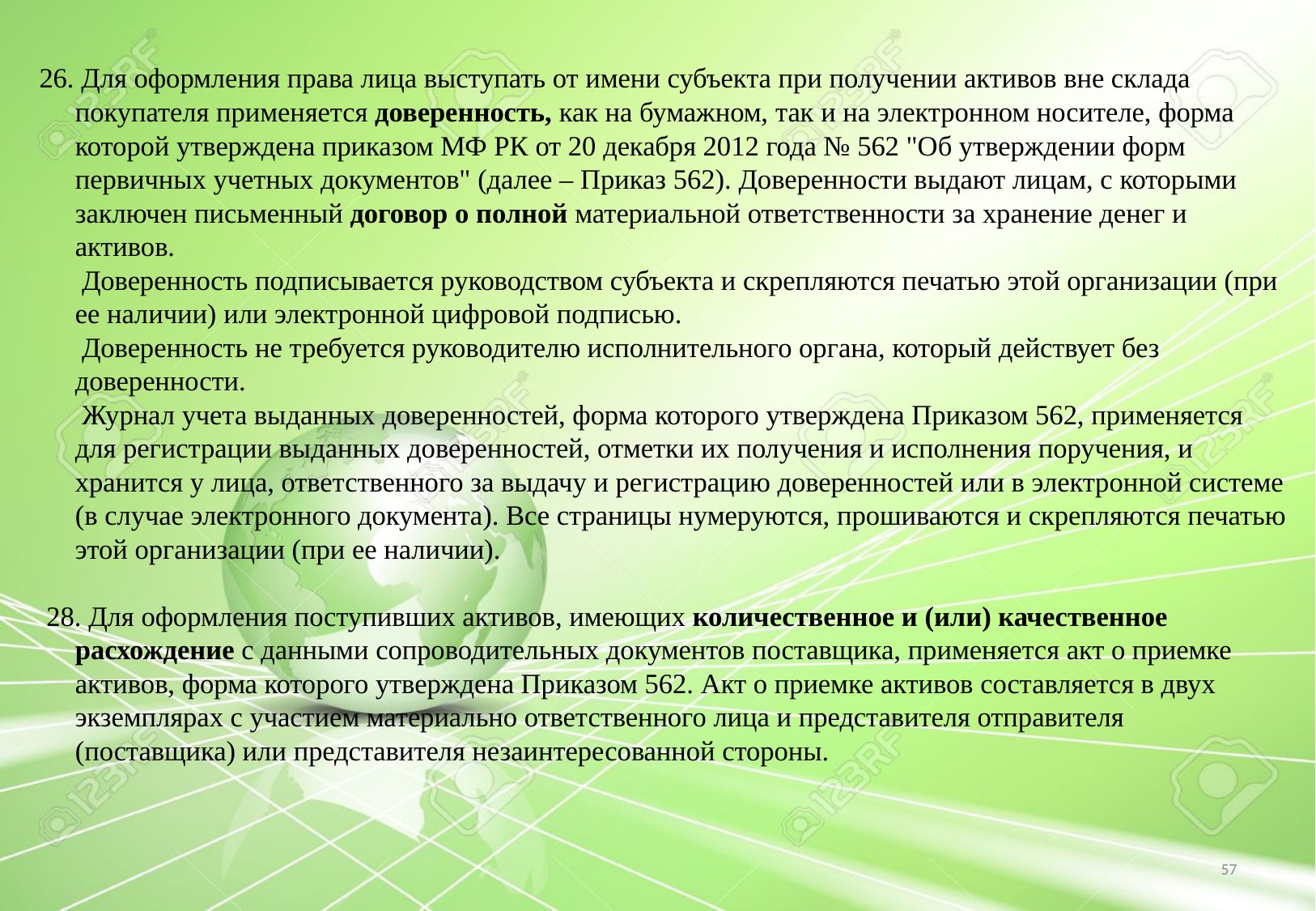

26. Для оформления права лица выступать от имени субъекта при получении активов вне склада покупателя применяется доверенность, как на бумажном, так и на электронном носителе, форма которой утверждена приказом МФ РК от 20 декабря 2012 года № 562 "Об утверждении форм первичных учетных документов" (далее – Приказ 562). Доверенности выдают лицам, с которыми заключен письменный договор о полной материальной ответственности за хранение денег и активов.
      Доверенность подписывается руководством субъекта и скрепляются печатью этой организации (при ее наличии) или электронной цифровой подписью.
      Доверенность не требуется руководителю исполнительного органа, который действует без доверенности.
      Журнал учета выданных доверенностей, форма которого утверждена Приказом 562, применяется для регистрации выданных доверенностей, отметки их получения и исполнения поручения, и хранится у лица, ответственного за выдачу и регистрацию доверенностей или в электронной системе (в случае электронного документа). Все страницы нумеруются, прошиваются и скрепляются печатью этой организации (при ее наличии).

 28. Для оформления поступивших активов, имеющих количественное и (или) качественное расхождение с данными сопроводительных документов поставщика, применяется акт о приемке активов, форма которого утверждена Приказом 562. Акт о приемке активов составляется в двух экземплярах с участием материально ответственного лица и представителя отправителя (поставщика) или представителя незаинтересованной стороны.
57